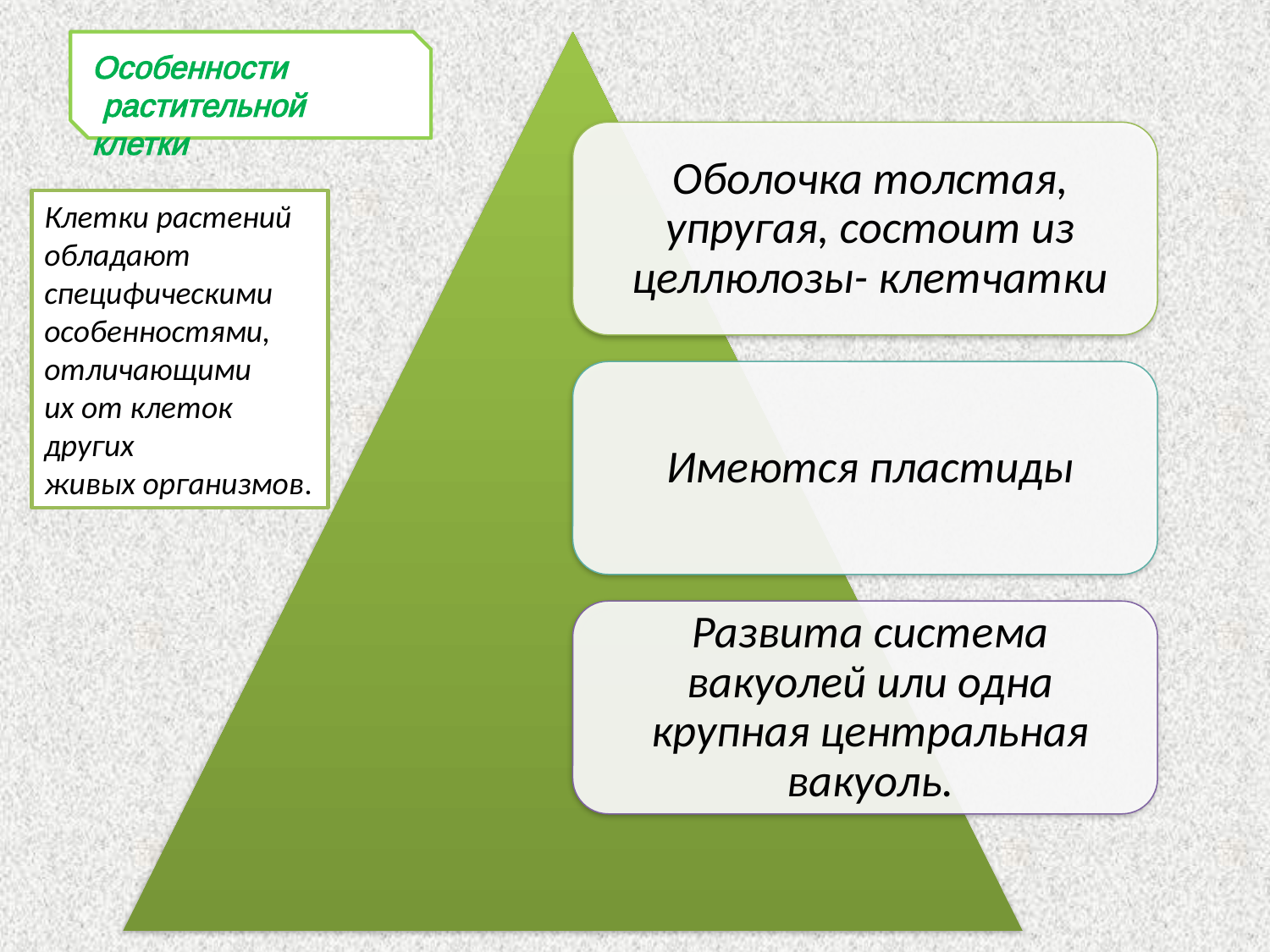

Оболочка толстая, упругая, состоит из целлюлозы- клетчатки
Имеются пластиды
Развита система вакуолей или одна крупная центральная вакуоль.
Особенности
 растительной клетки
Клетки растений обладают
специфическими
особенностями,
отличающими
их от клеток  других
живых организмов.
www.sliderpoint.org